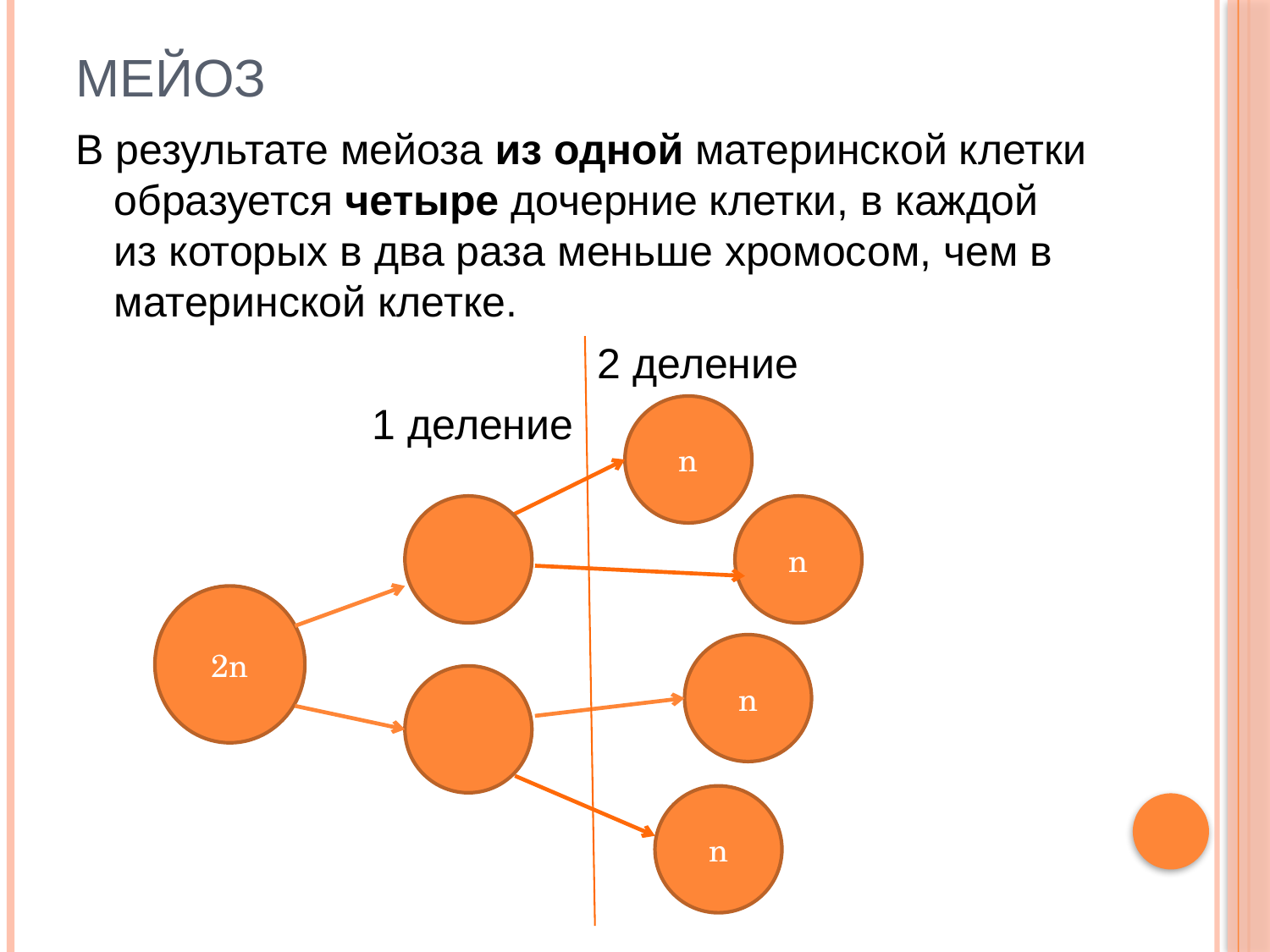

# мейоз
В результате мейоза из одной материнской клетки образуется четыре дочерние клетки, в каждой из которых в два раза меньше хромосом, чем в материнской клетке.
                                            2 деление
                         1 деление
n

n
2n
n

n